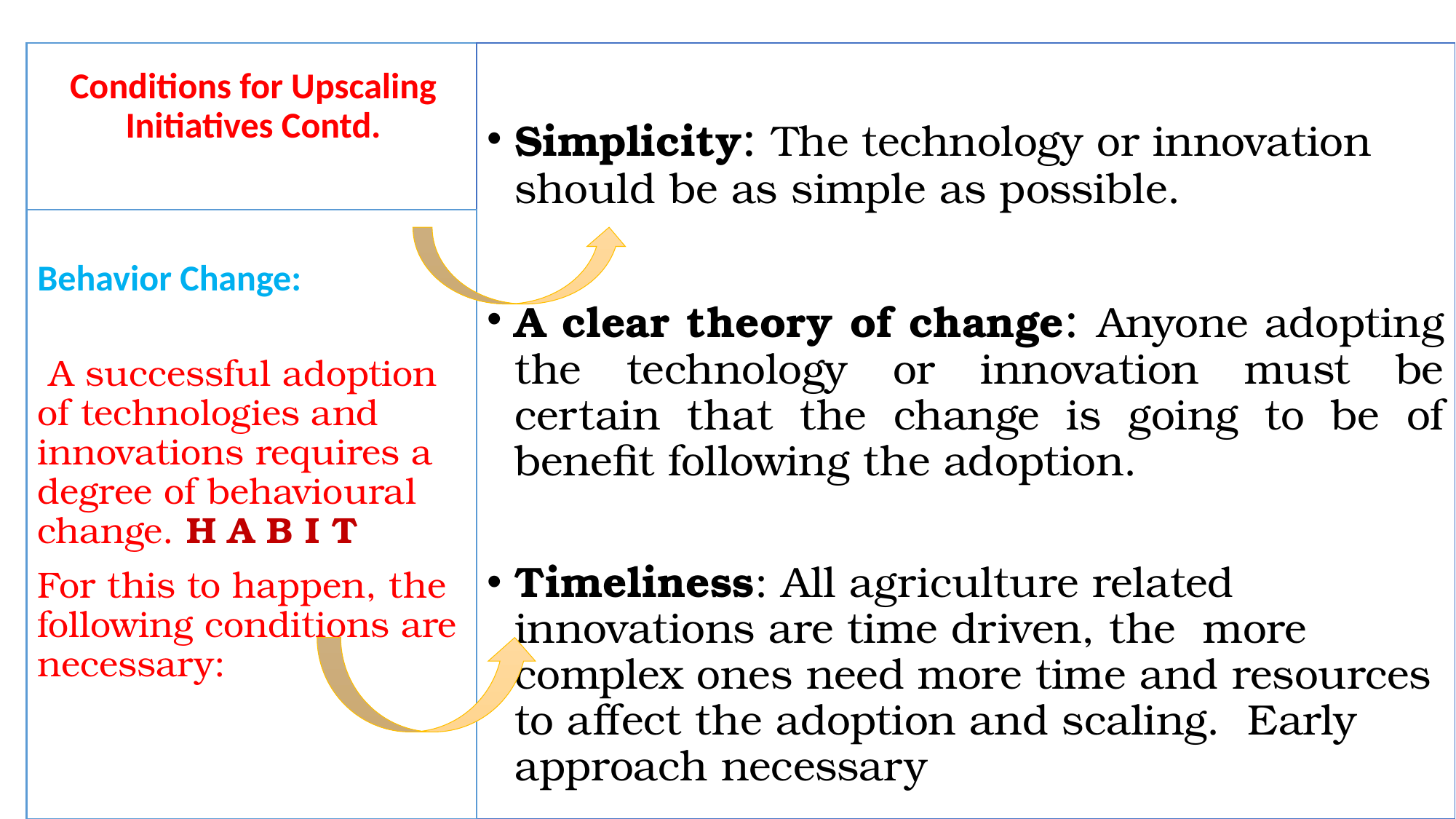

# Conditions for Upscaling Initiatives Contd.

Simplicity: The technology or innovation should be as simple as possible.

A clear theory of change: Anyone adopting the technology or innovation must be certain that the change is going to be of benefit following the adoption.

Timeliness: All agriculture related innovations are time driven, the  more complex ones need more time and resources to affect the adoption and scaling.  Early approach necessary

Behavior Change:

 A successful adoption of technologies and innovations requires a degree of behavioural change. H A B I T
For this to happen, the following conditions are necessary: